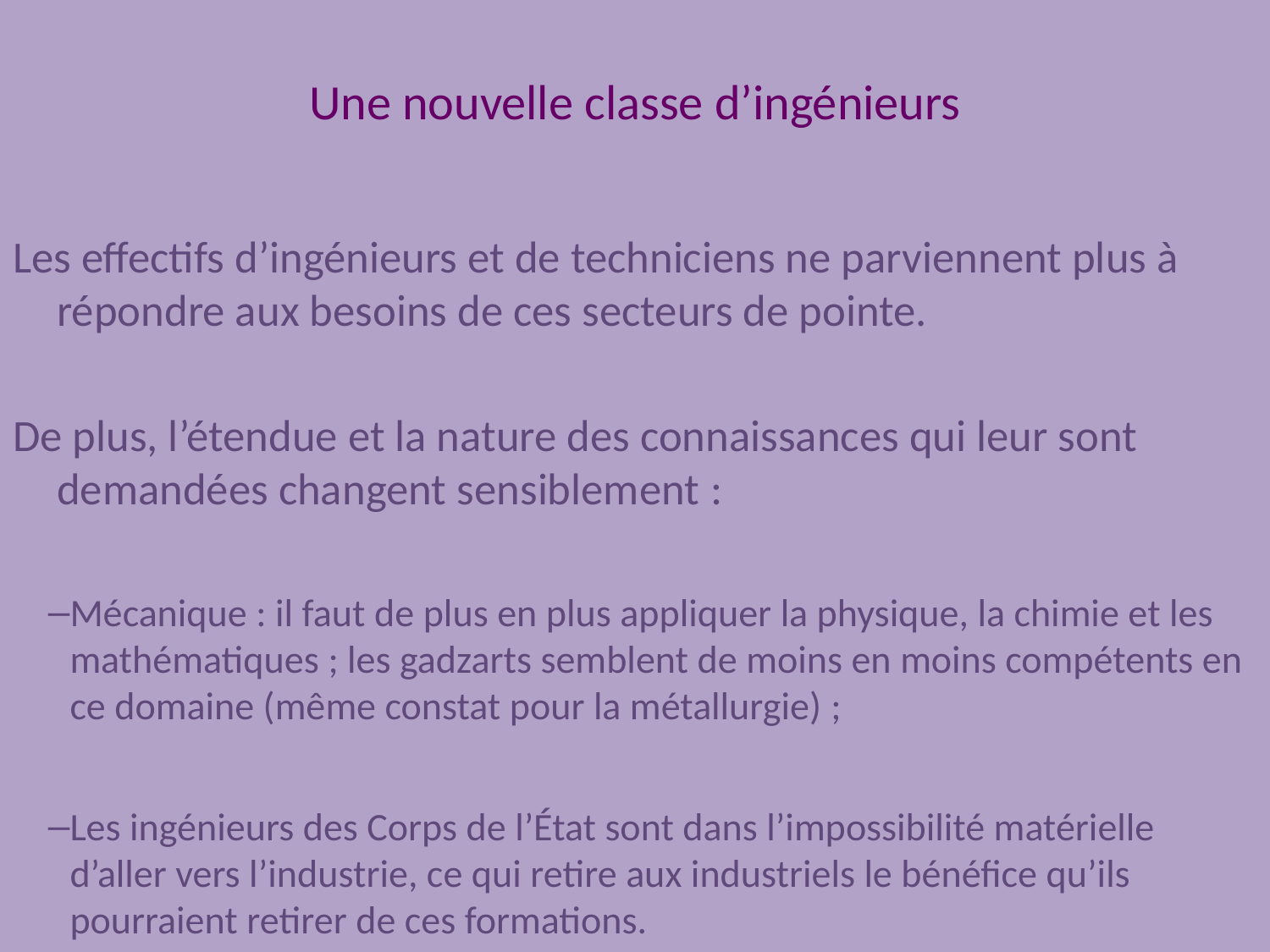

# Une nouvelle classe d’ingénieurs
Les effectifs d’ingénieurs et de techniciens ne parviennent plus à répondre aux besoins de ces secteurs de pointe.

De plus, l’étendue et la nature des connaissances qui leur sont demandées changent sensiblement :

Mécanique : il faut de plus en plus appliquer la physique, la chimie et les mathématiques ; les gadzarts semblent de moins en moins compétents en ce domaine (même constat pour la métallurgie) ;

Les ingénieurs des Corps de l’État sont dans l’impossibilité matérielle d’aller vers l’industrie, ce qui retire aux industriels le bénéfice qu’ils pourraient retirer de ces formations.